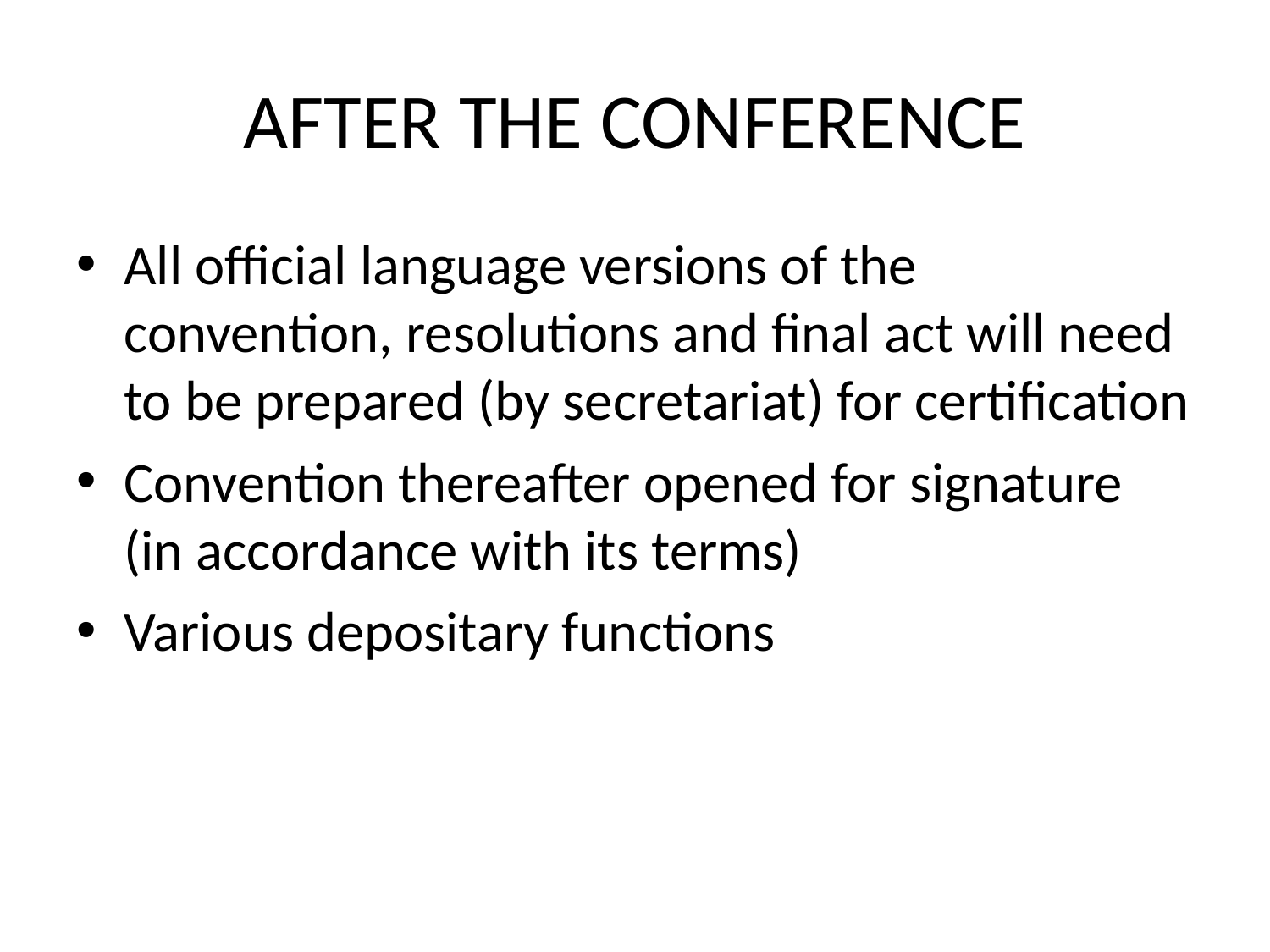

# AFTER THE CONFERENCE
All official language versions of the convention, resolutions and final act will need to be prepared (by secretariat) for certification
Convention thereafter opened for signature (in accordance with its terms)
Various depositary functions